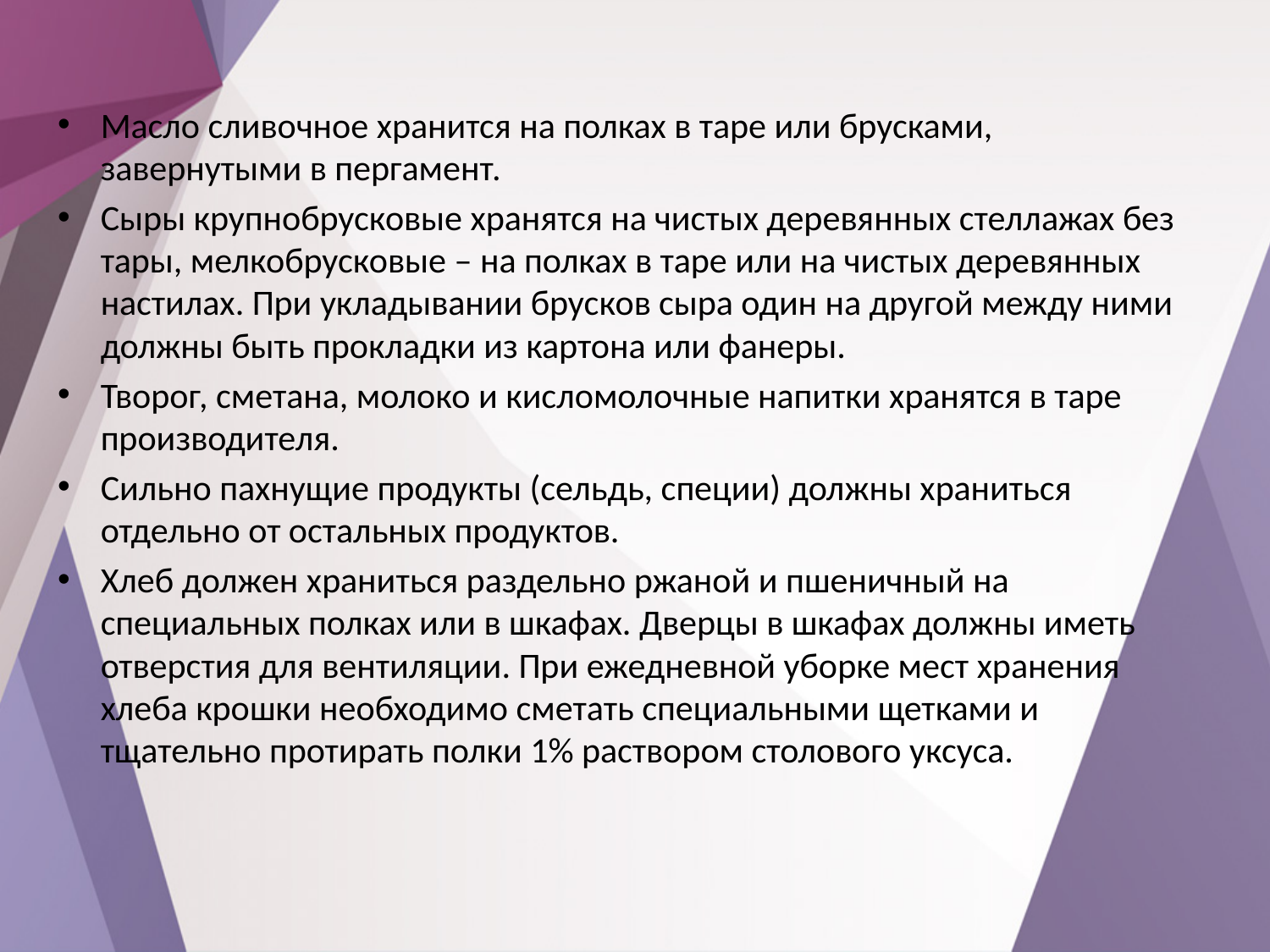

Масло сливочное хранится на полках в таре или брусками, завернутыми в пергамент.
Сыры крупнобрусковые хранятся на чистых деревянных стеллажах без тары, мелкобрусковые – на полках в таре или на чистых деревянных настилах. При укладывании брусков сыра один на другой между ними должны быть прокладки из картона или фанеры.
Творог, сметана, молоко и кисломолочные напитки хранятся в таре производителя.
Сильно пахнущие продукты (сельдь, специи) должны храниться отдельно от остальных продуктов.
Хлеб должен храниться раздельно ржаной и пшеничный на специальных полках или в шкафах. Дверцы в шкафах должны иметь отверстия для вентиляции. При ежедневной уборке мест хранения хлеба крошки необходимо сметать специальными щетками и тщательно протирать полки 1% раствором столового уксуса.